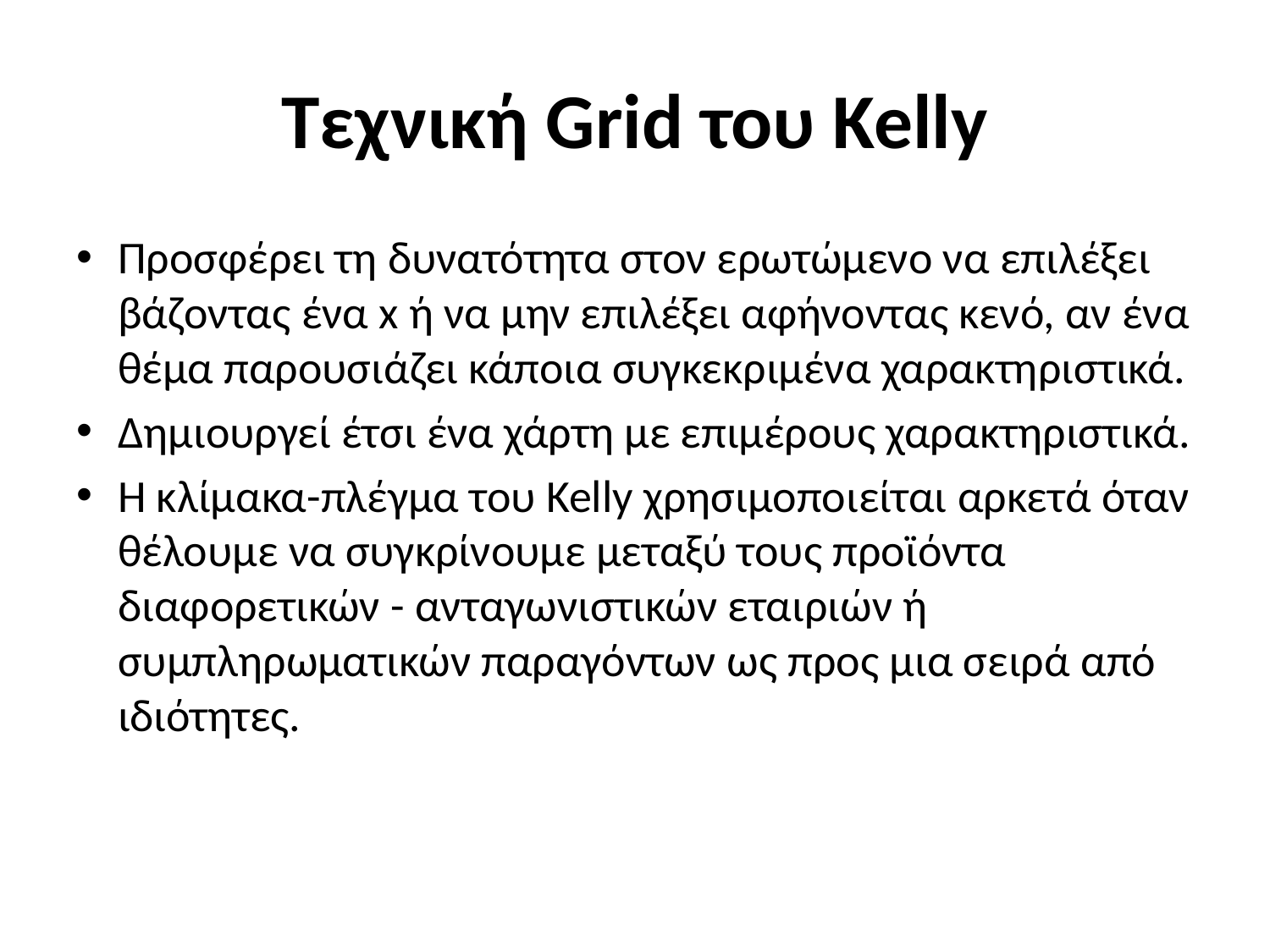

# Τεχνική Grid του Kelly
Προσφέρει τη δυνατότητα στον ερωτώμενο να επιλέξει βάζοντας ένα x ή να μην επιλέξει αφήνοντας κενό, αν ένα θέμα παρουσιάζει κάποια συγκεκριμένα χαρακτηριστικά.
Δημιουργεί έτσι ένα χάρτη με επιμέρους χαρακτηριστικά.
Η κλίμακα-πλέγμα του Kelly χρησιμοποιείται αρκετά όταν θέλουμε να συγκρίνουμε μεταξύ τους προϊόντα διαφορετικών - ανταγωνιστικών εταιριών ή συμπληρωματικών παραγόντων ως προς μια σειρά από ιδιότητες.